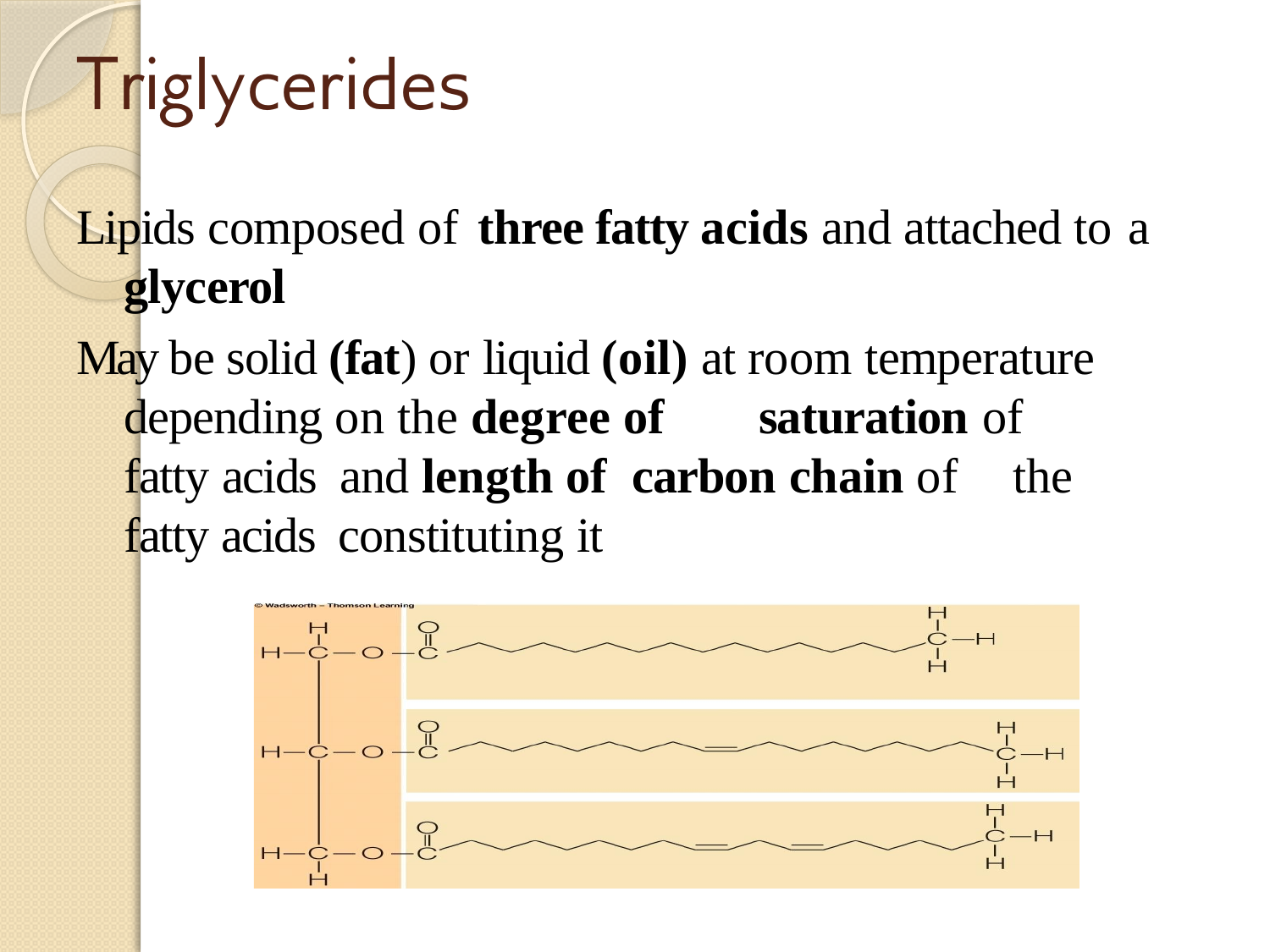

# Triglycerides
Lipids composed of	three fatty acids and attached to a
glycerol
May be solid (fat) or liquid (oil) at room temperature  depending on the degree of	saturation of	fatty acids  and length of	carbon chain of	the fatty acids  constituting it